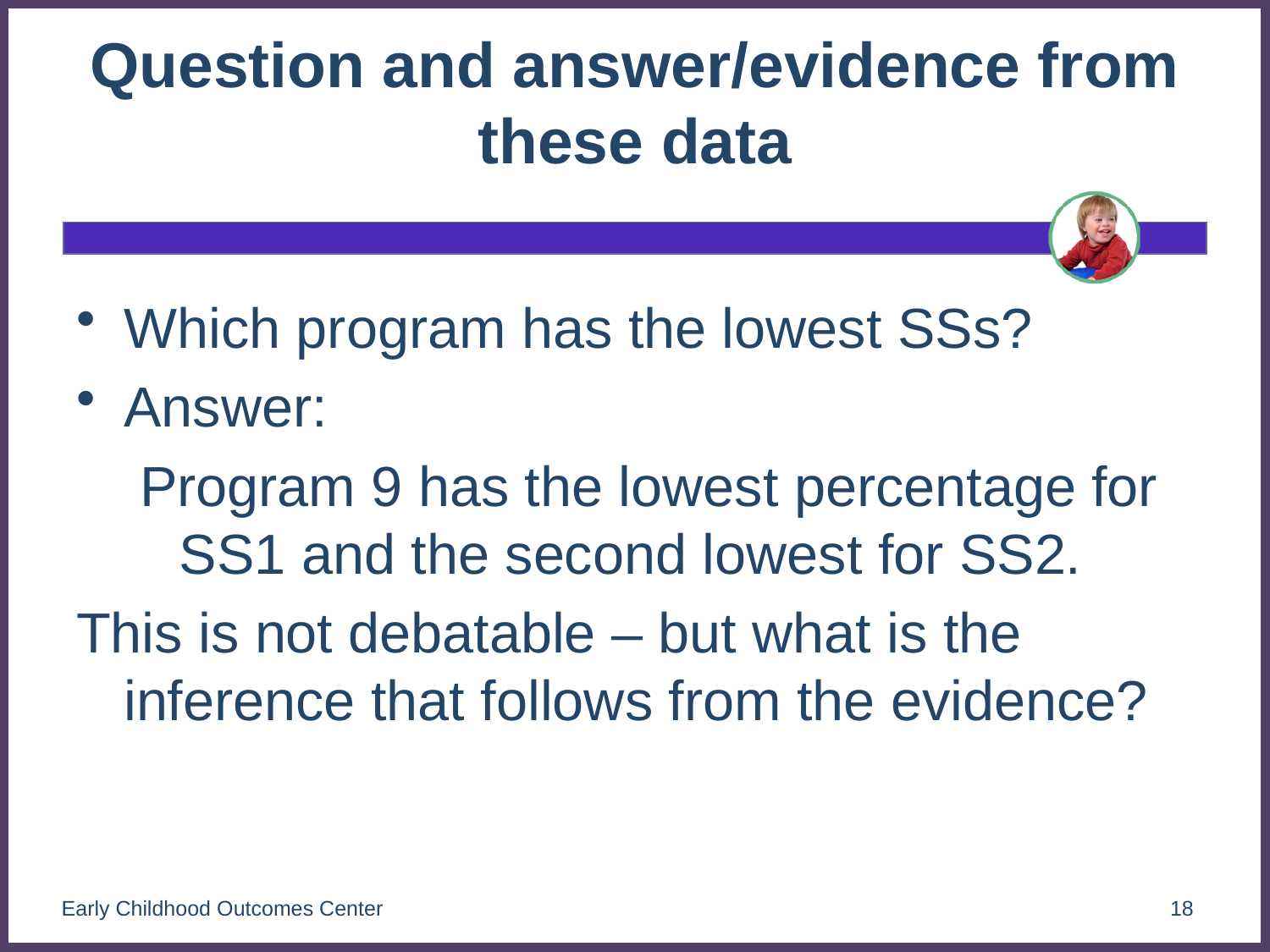

# Question and answer/evidence from these data
Which program has the lowest SSs?
Answer:
Program 9 has the lowest percentage for SS1 and the second lowest for SS2.
This is not debatable – but what is the inference that follows from the evidence?

Early Childhood Outcomes Center
18